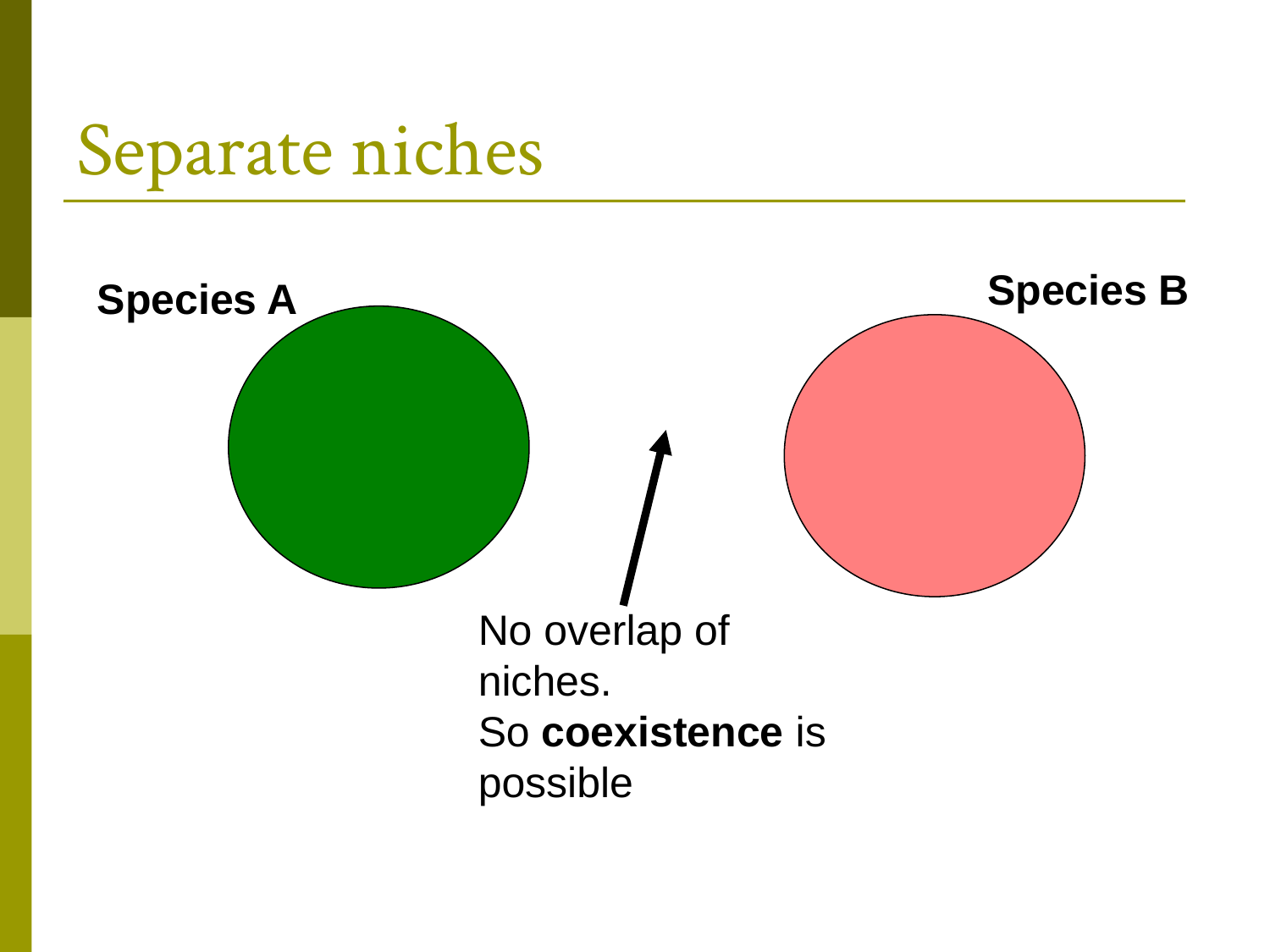

# Separate niches
Species B

Species A

No overlap of niches.
So coexistence is possible